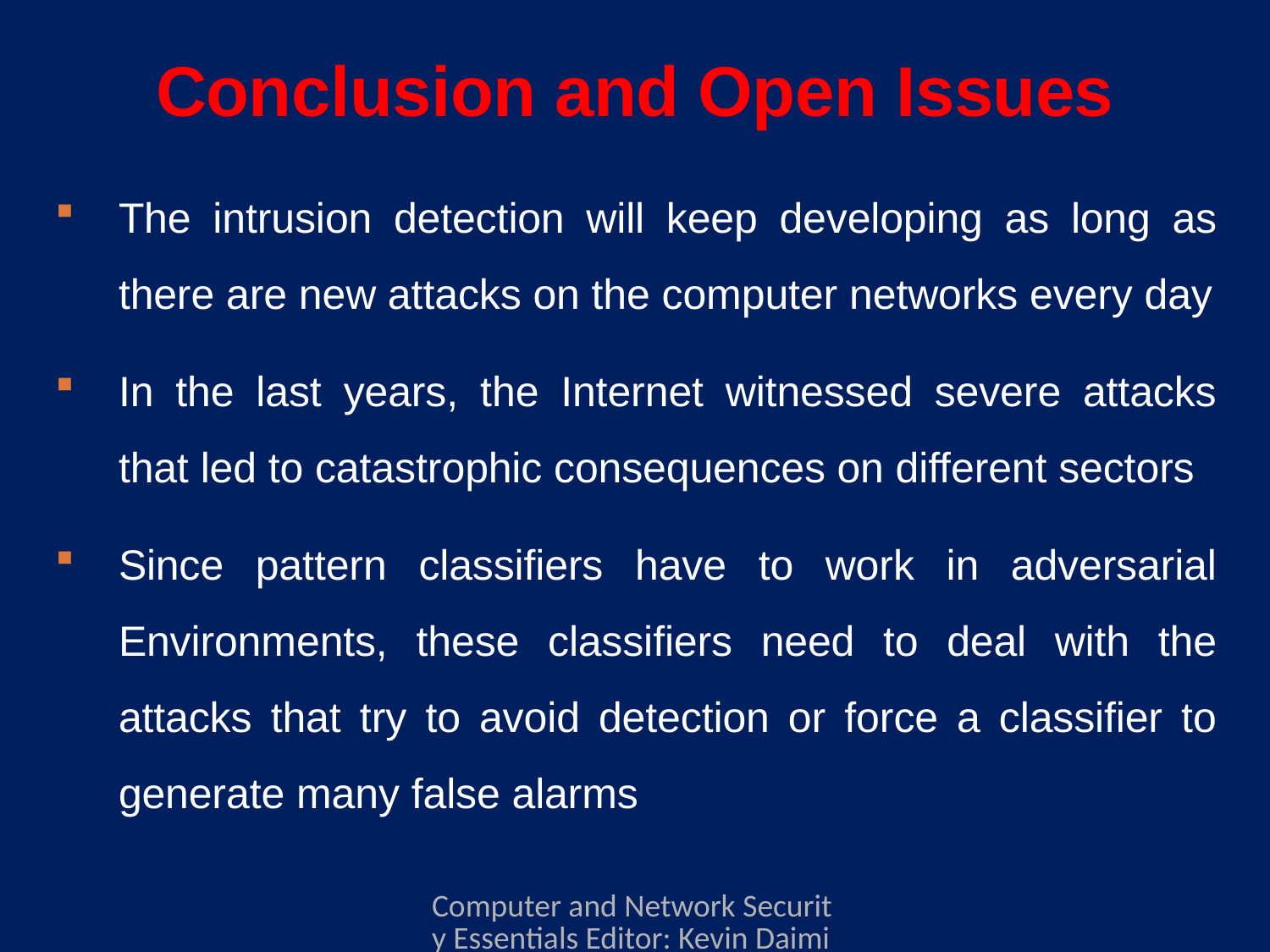

# Conclusion and Open Issues
The intrusion detection will keep developing as long as there are new attacks on the computer networks every day
In the last years, the Internet witnessed severe attacks that led to catastrophic consequences on different sectors
Since pattern classifiers have to work in adversarial Environments, these classifiers need to deal with the attacks that try to avoid detection or force a classifier to generate many false alarms
Computer and Network Security Essentials Editor: Kevin Daimi Associate Editors: Guillermo Francia, Levent Ertaul, Luis H. Encinas, Eman El-Sheikh Published by Springer